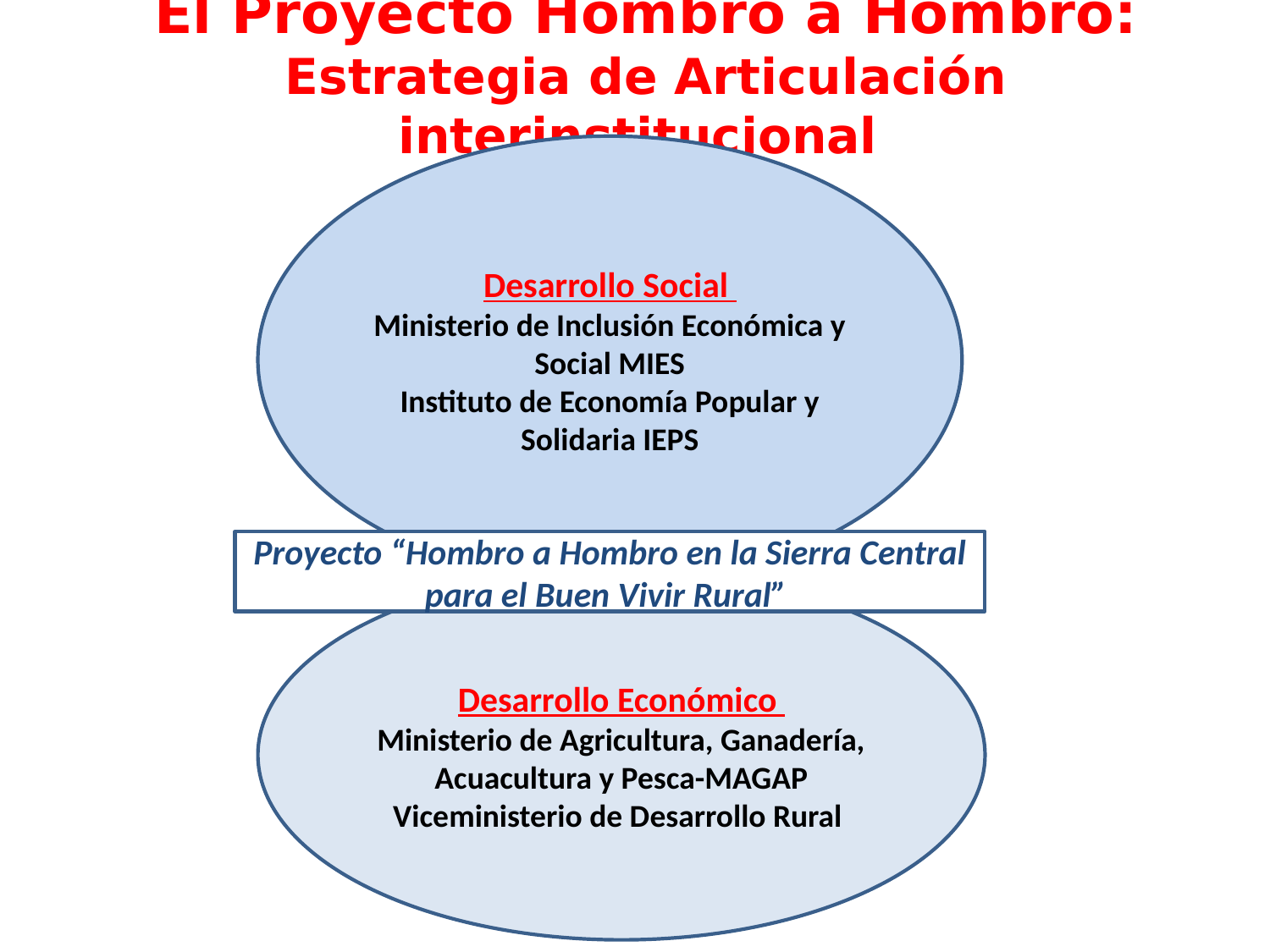

# El Proyecto Hombro a Hombro: Estrategia de Articulación interinstitucional
Desarrollo Social
Ministerio de Inclusión Económica y Social MIES
Instituto de Economía Popular y Solidaria IEPS
Proyecto “Hombro a Hombro en la Sierra Central para el Buen Vivir Rural”
Desarrollo Económico
Ministerio de Agricultura, Ganadería, Acuacultura y Pesca-MAGAP
Viceministerio de Desarrollo Rural